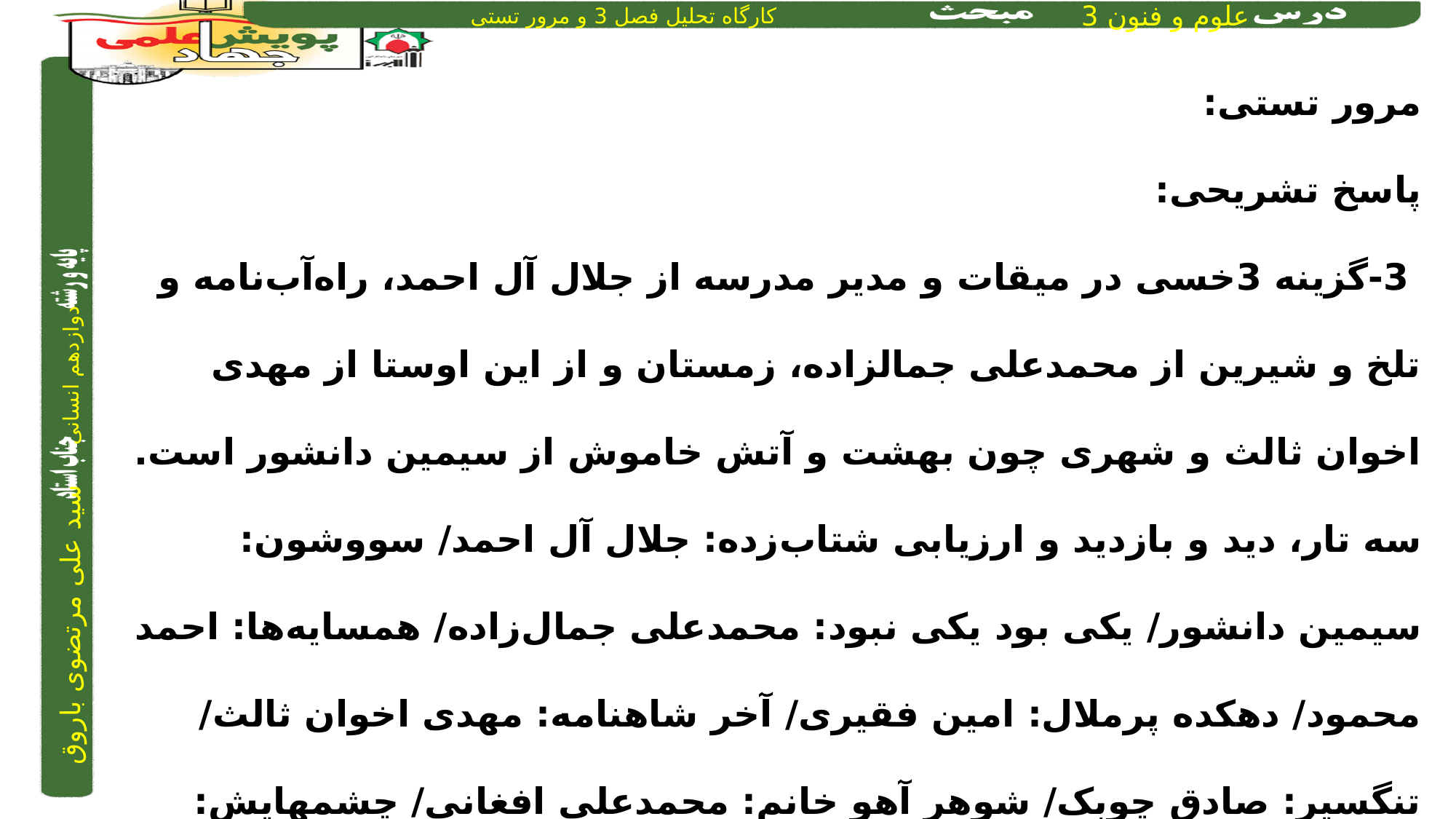

مرور تستی:
پاسخ تشریحی:
 3-گزینه 3خسی در میقات و مدیر مدرسه از جلال آل احمد، راه‌آب‌نامه و تلخ و شیرین از محمدعلی جمالزاده، زمستان و از این اوستا از مهدی اخوان ثالث و شهری چون بهشت و آتش خاموش از سیمین دانشور است.
سه تار، دید و بازدید و ارزیابی شتاب‌زده: جلال آل احمد/ سووشون: سیمین دانشور‌/ یکی بود یکی نبود: محمدعلی جمال‌زاده/ همسایه‌ها: احمد محمود/ دهکده پرملال: امین فقیری/ آخر شاهنامه: مهدی اخوان ثالث/ تنگسیر: صادق چوبک/ شوهر آهو خانم: محمدعلی افغانی/ چشمهایش: بزرگ علوی/ سگ ولگرد: صادق هدایت